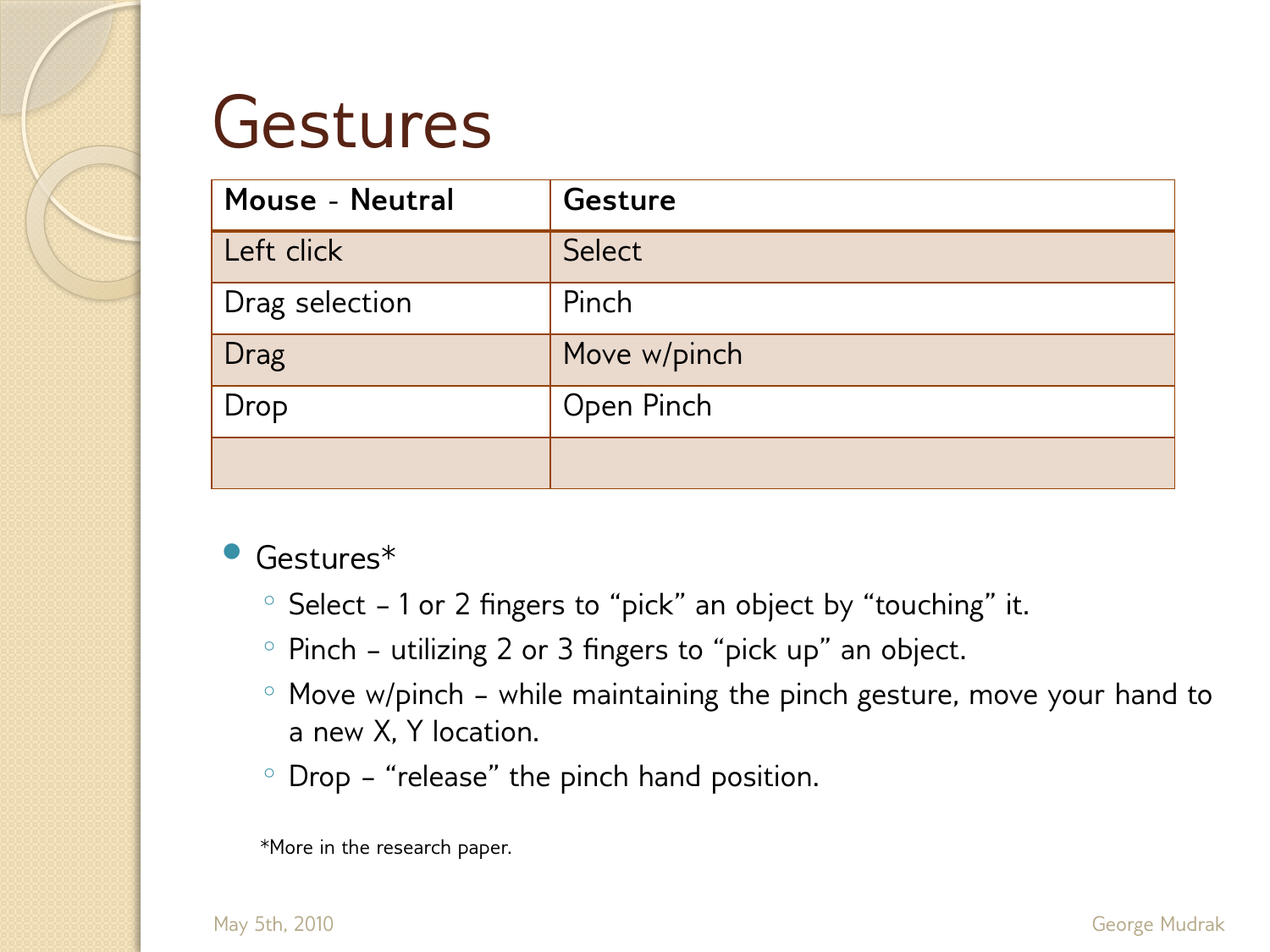

# Gestures
| Mouse - Neutral | Gesture |
| --- | --- |
| Left click | Select |
| Drag selection | Pinch |
| Drag | Move w/pinch |
| Drop | Open Pinch |
|  |  |
Gestures*
Select – 1 or 2 fingers to “pick” an object by “touching” it.
Pinch – utilizing 2 or 3 fingers to “pick up” an object.
Move w/pinch – while maintaining the pinch gesture, move your hand to a new X, Y location.
Drop – “release” the pinch hand position.

*More in the research paper.

May 5th, 2010
George Mudrak